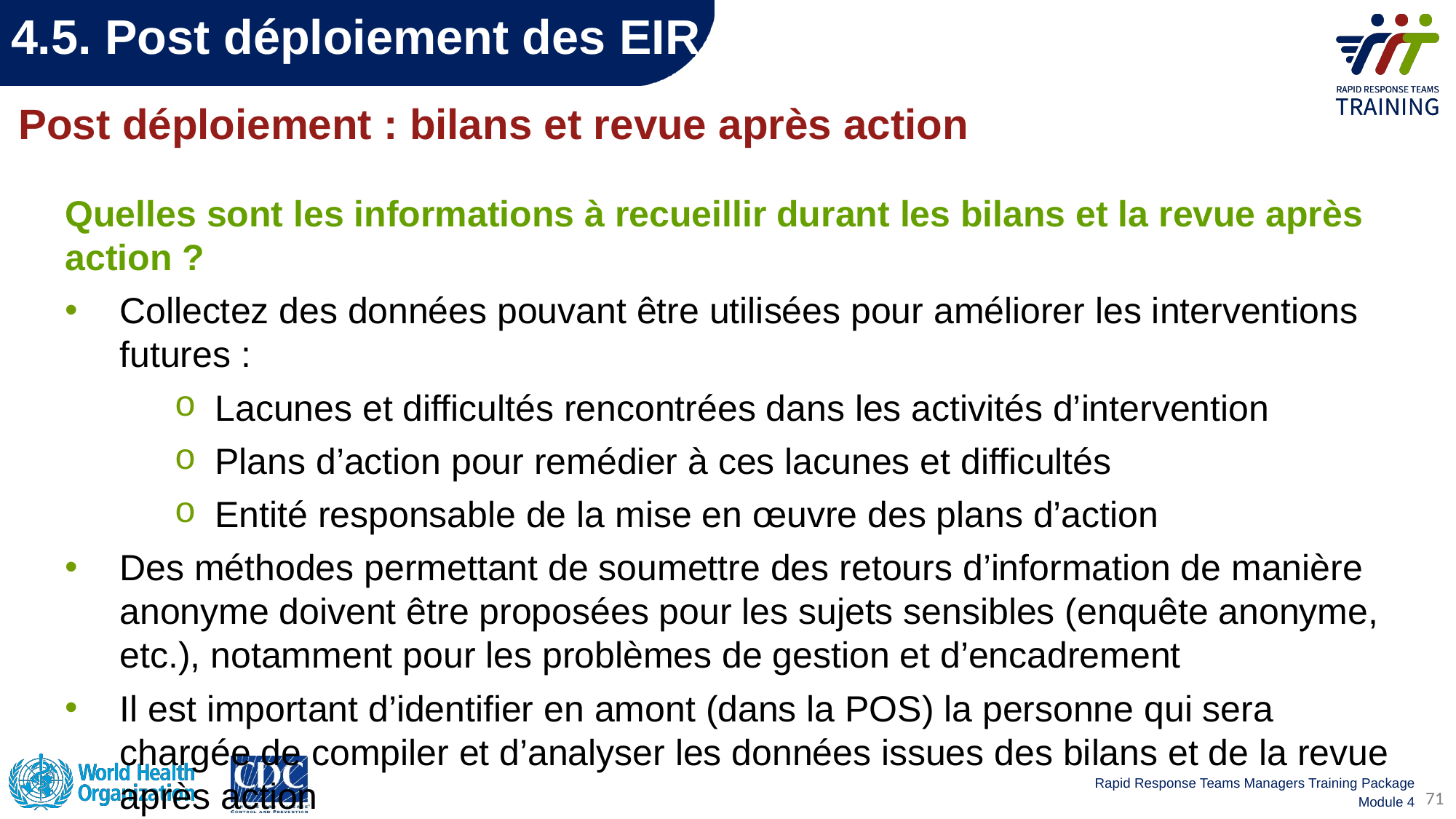

4.5. Post déploiement des EIR
# Post déploiement : bilans et revue après action
Quelles sont les informations à recueillir durant les bilans et la revue après action ?
Collectez des données pouvant être utilisées pour améliorer les interventions futures :
Lacunes et difficultés rencontrées dans les activités d’intervention
Plans d’action pour remédier à ces lacunes et difficultés
Entité responsable de la mise en œuvre des plans d’action
Des méthodes permettant de soumettre des retours d’information de manière anonyme doivent être proposées pour les sujets sensibles (enquête anonyme, etc.), notamment pour les problèmes de gestion et d’encadrement
Il est important d’identifier en amont (dans la POS) la personne qui sera chargée de compiler et d’analyser les données issues des bilans et de la revue après action
71